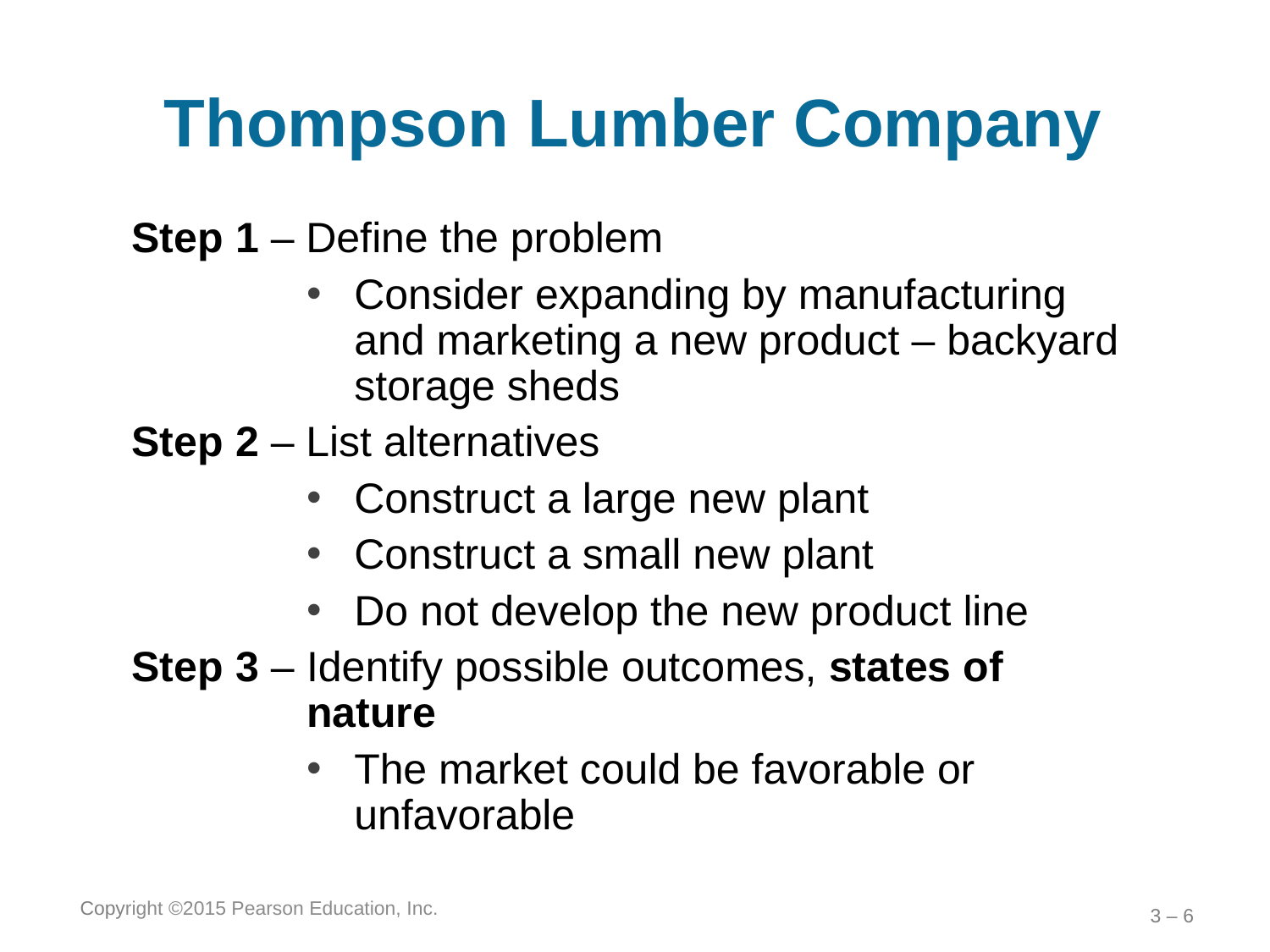

# Thompson Lumber Company
Step 1 – Define the problem
Consider expanding by manufacturing and marketing a new product – backyard storage sheds
Step 2 – List alternatives
Construct a large new plant
Construct a small new plant
Do not develop the new product line
Step 3 –	Identify possible outcomes, states of nature
The market could be favorable or unfavorable
Copyright ©2015 Pearson Education, Inc.
3 – 6